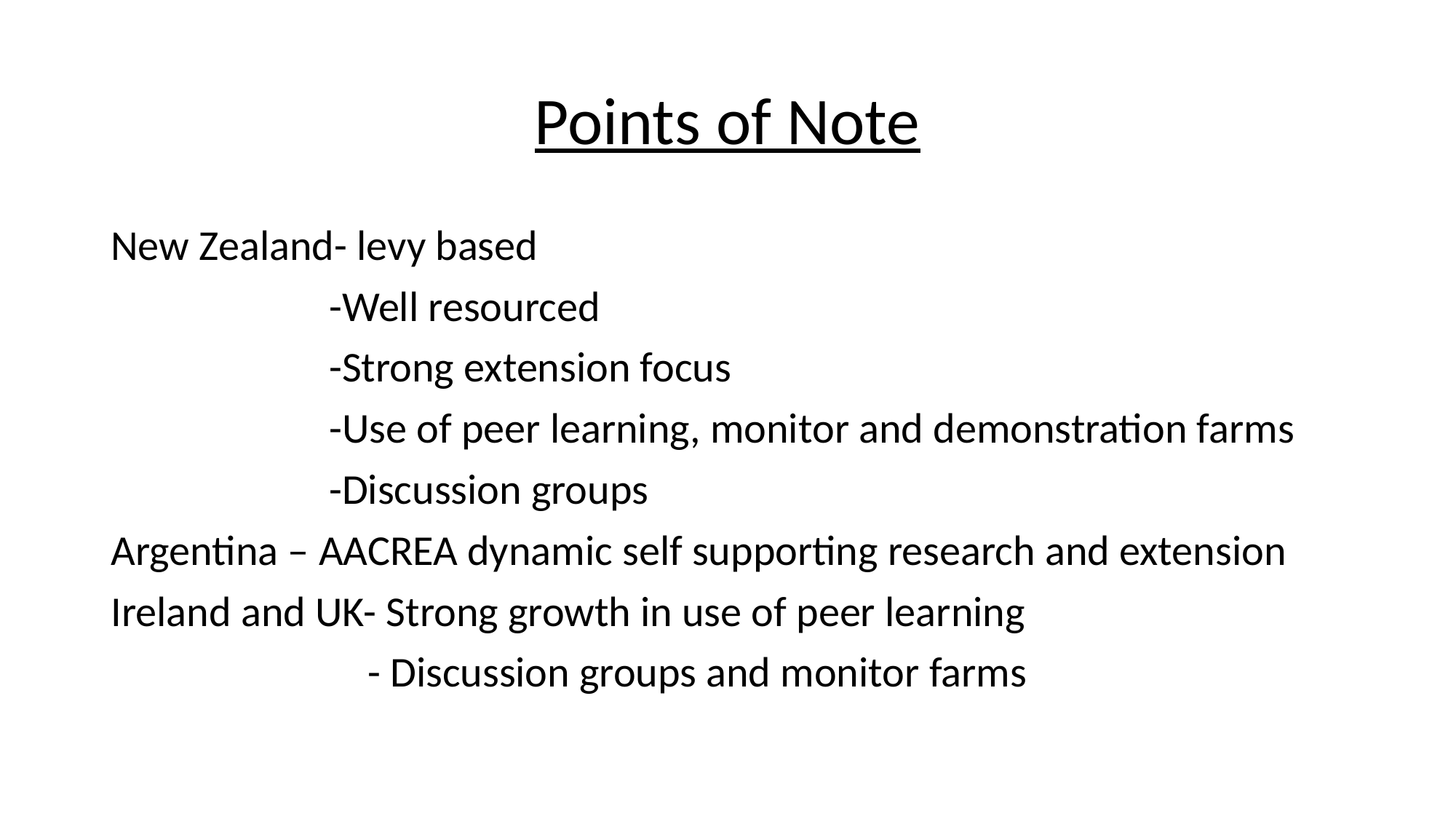

# Points of Note
New Zealand- levy based
		-Well resourced
		-Strong extension focus
		-Use of peer learning, monitor and demonstration farms
		-Discussion groups
Argentina – AACREA dynamic self supporting research and extension
Ireland and UK- Strong growth in use of peer learning
		    - Discussion groups and monitor farms